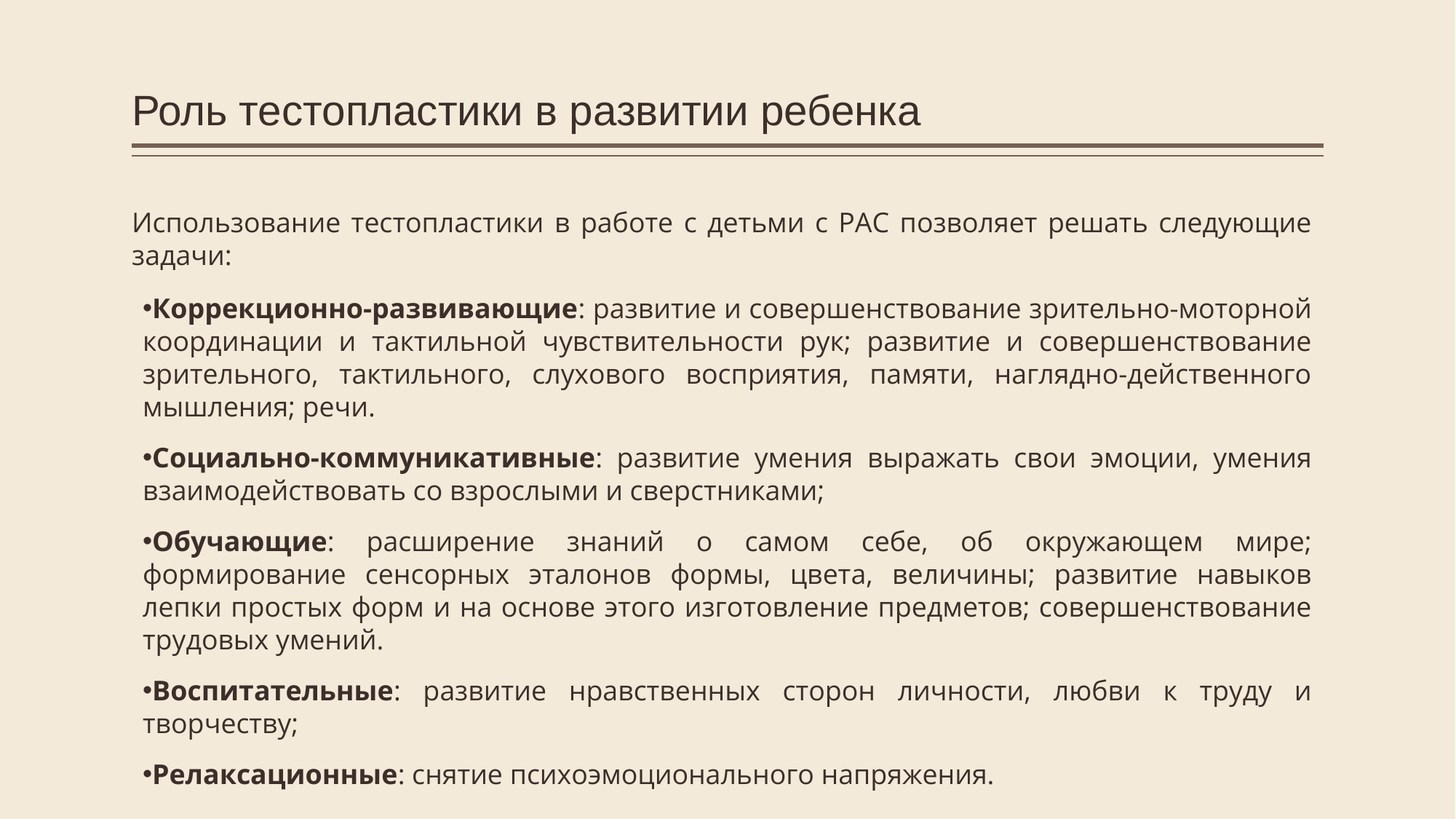

# Роль тестопластики в развитии ребенка
Использование тестопластики в работе с детьми с РАС позволяет решать следующие задачи:
Коррекционно-развивающие: развитие и совершенствование зрительно-моторной координации и тактильной чувствительности рук; развитие и совершенствование зрительного, тактильного, слухового восприятия, памяти, наглядно-действенного мышления; речи.
Социально-коммуникативные: развитие умения выражать свои эмоции, умения взаимодействовать со взрослыми и сверстниками;
Обучающие: расширение знаний о самом себе, об окружающем мире; формирование сенсорных эталонов формы, цвета, величины; развитие навыков лепки простых форм и на основе этого изготовление предметов; совершенствование трудовых умений.
Воспитательные: развитие нравственных сторон личности, любви к труду и творчеству;
Релаксационные: снятие психоэмоционального напряжения.